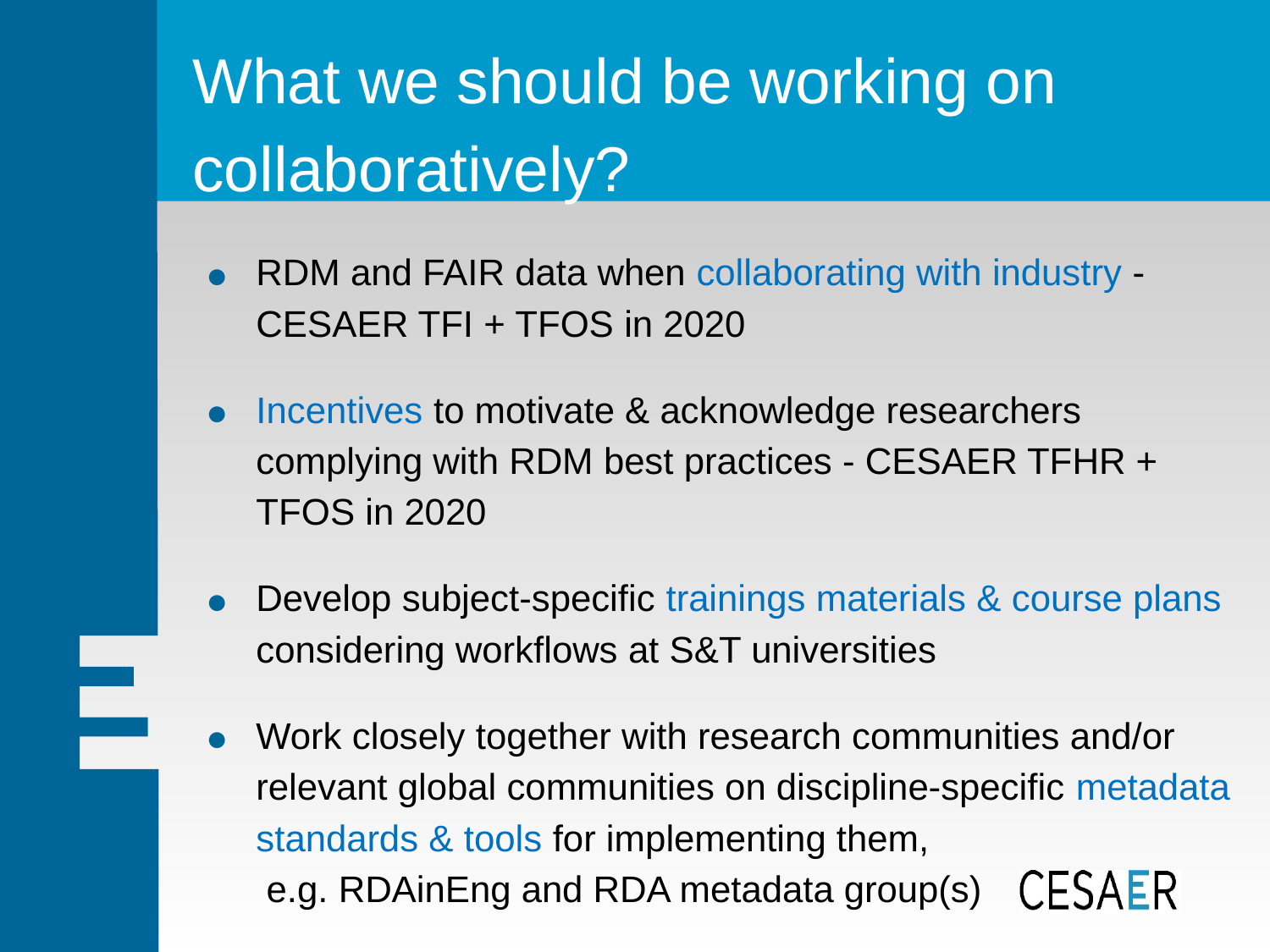

# What we should be working on collaboratively?
RDM and FAIR data when collaborating with industry - CESAER TFI + TFOS in 2020
Incentives to motivate & acknowledge researchers complying with RDM best practices - CESAER TFHR + TFOS in 2020
Develop subject-specific trainings materials & course plans considering workflows at S&T universities
Work closely together with research communities and/or relevant global communities on discipline-specific metadata standards & tools for implementing them,
 e.g. RDAinEng and RDA metadata group(s)